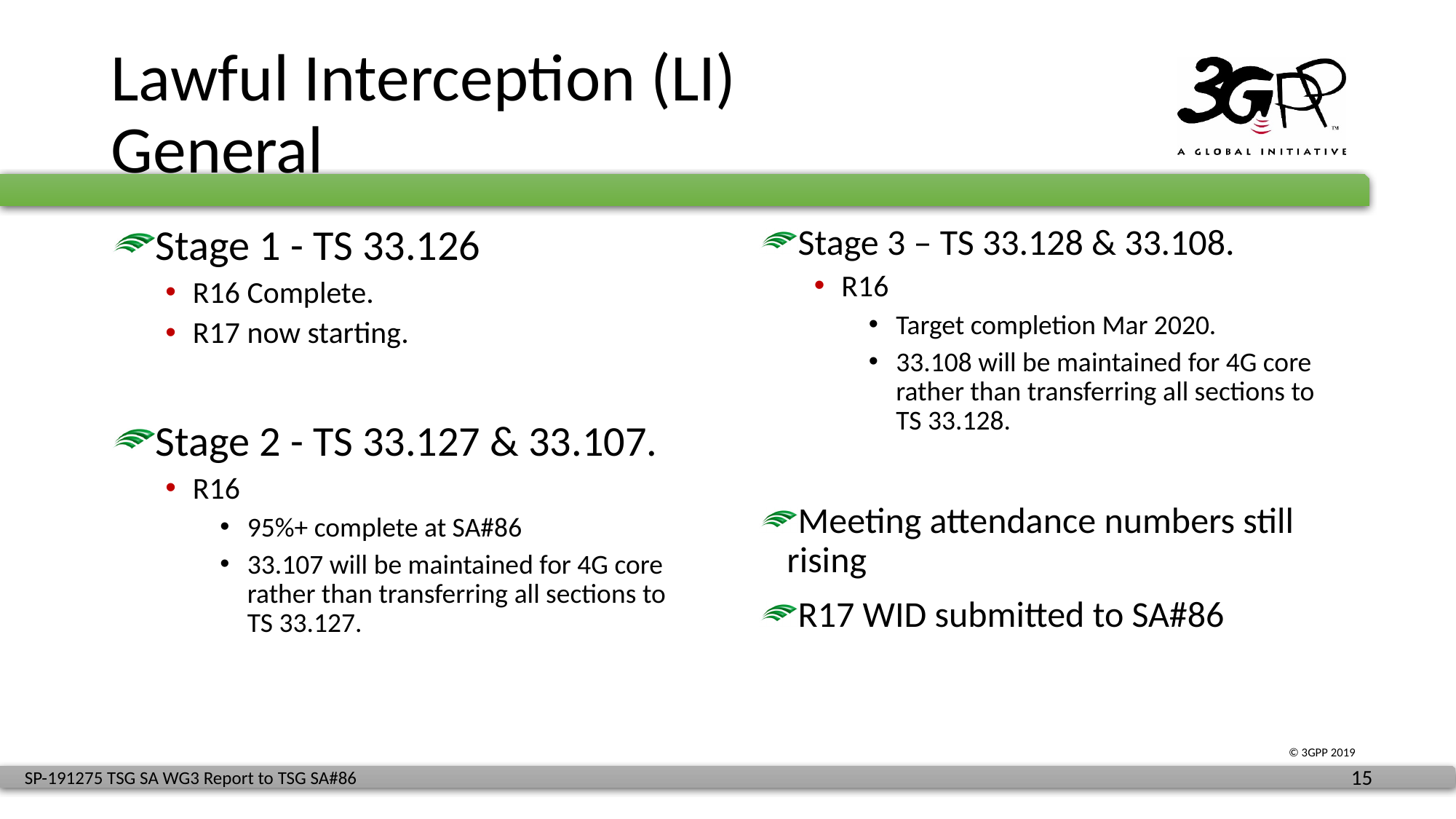

# Lawful Interception (LI) General
Stage 1 - TS 33.126
R16 Complete.
R17 now starting.

Stage 2 - TS 33.127 & 33.107.
R16
95%+ complete at SA#86
33.107 will be maintained for 4G core rather than transferring all sections to TS 33.127.

Stage 3 – TS 33.128 & 33.108.
R16
Target completion Mar 2020.
33.108 will be maintained for 4G core rather than transferring all sections to TS 33.128.

Meeting attendance numbers still rising
R17 WID submitted to SA#86